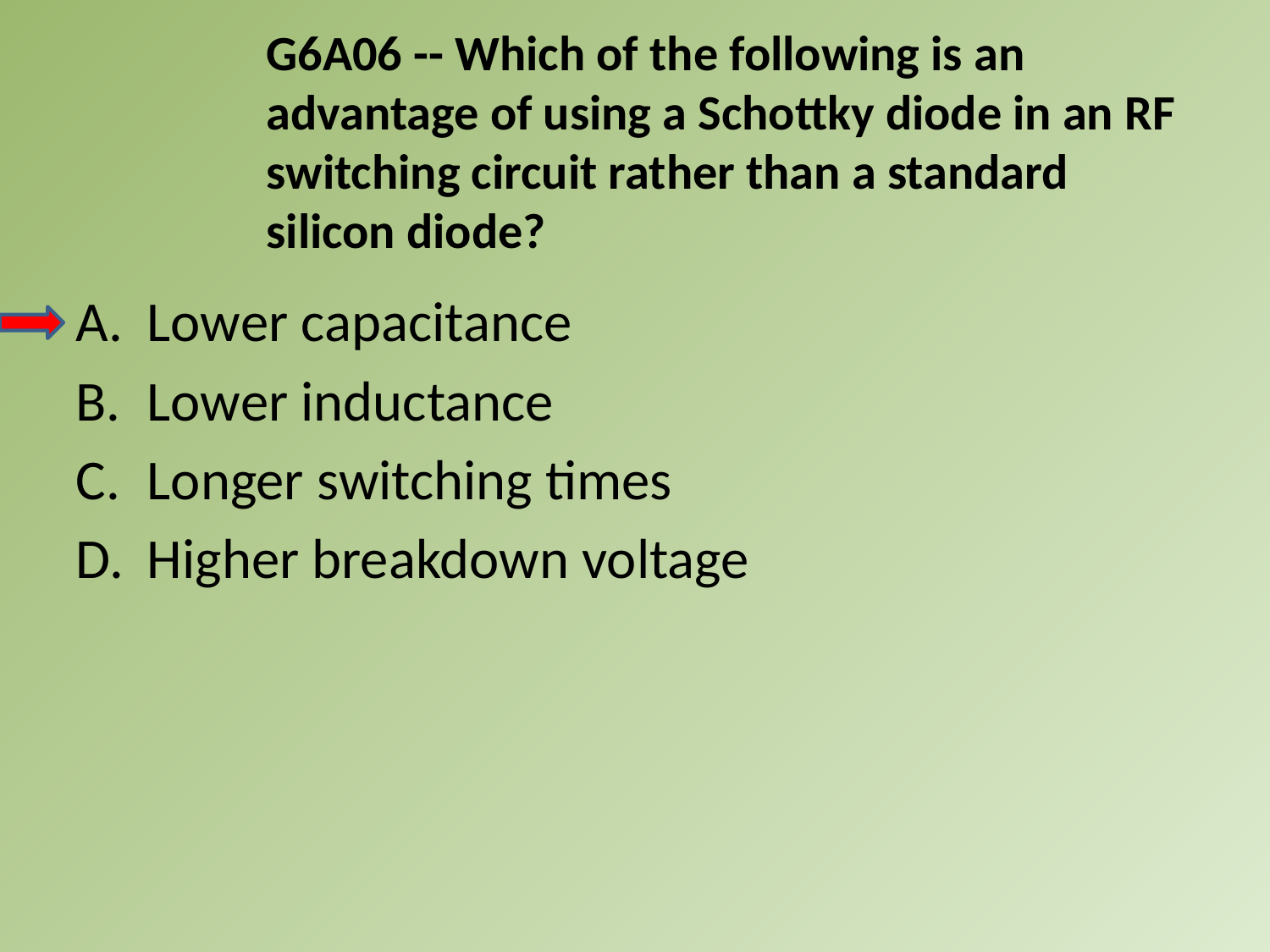

G6A06 -- Which of the following is an advantage of using a Schottky diode in an RF switching circuit rather than a standard silicon diode?
A.	Lower capacitance
B.	Lower inductance
C.	Longer switching times
D.	Higher breakdown voltage